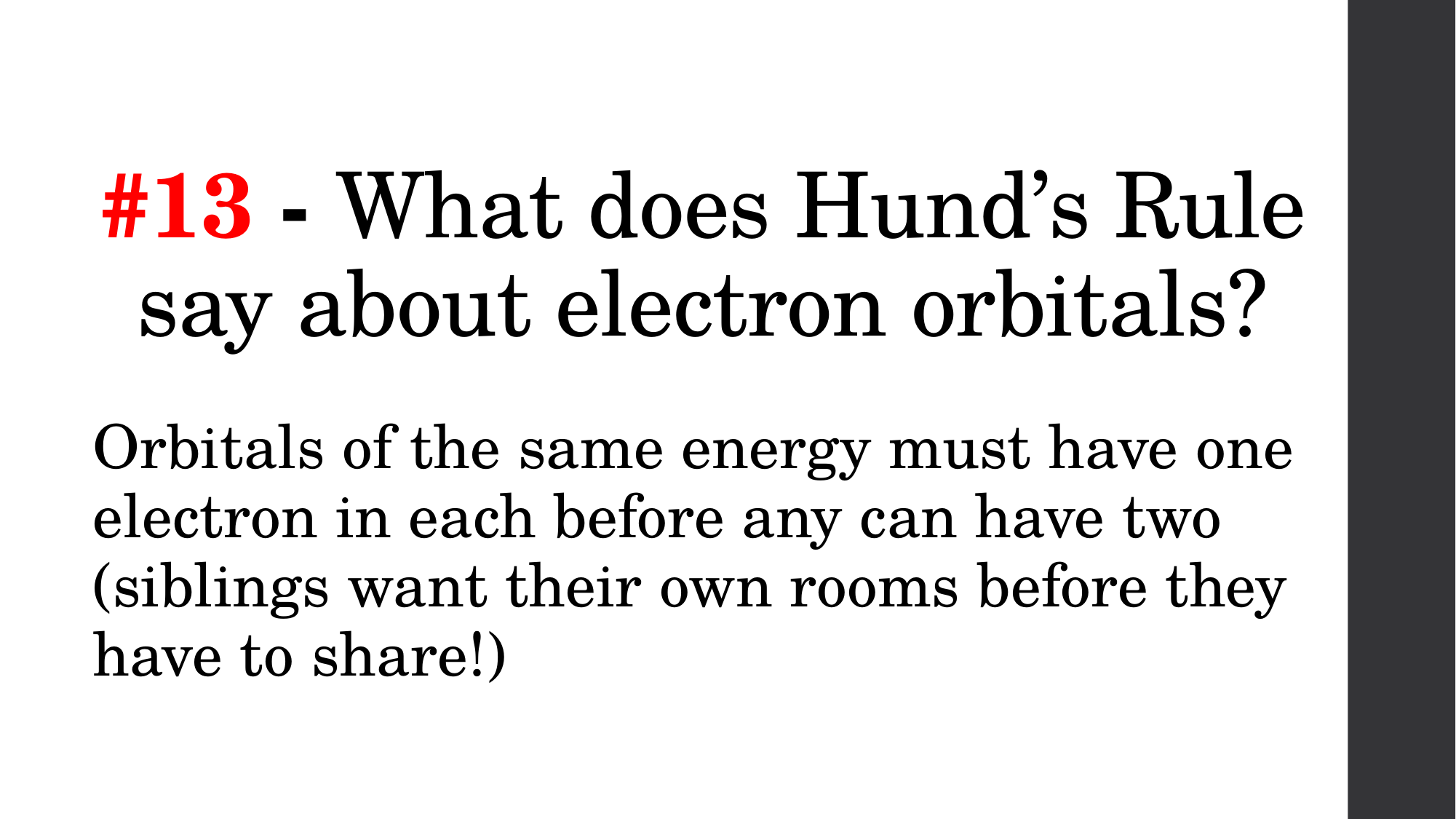

# #13 - What does Hund’s Rule say about electron orbitals?
Orbitals of the same energy must have one electron in each before any can have two (siblings want their own rooms before they have to share!)